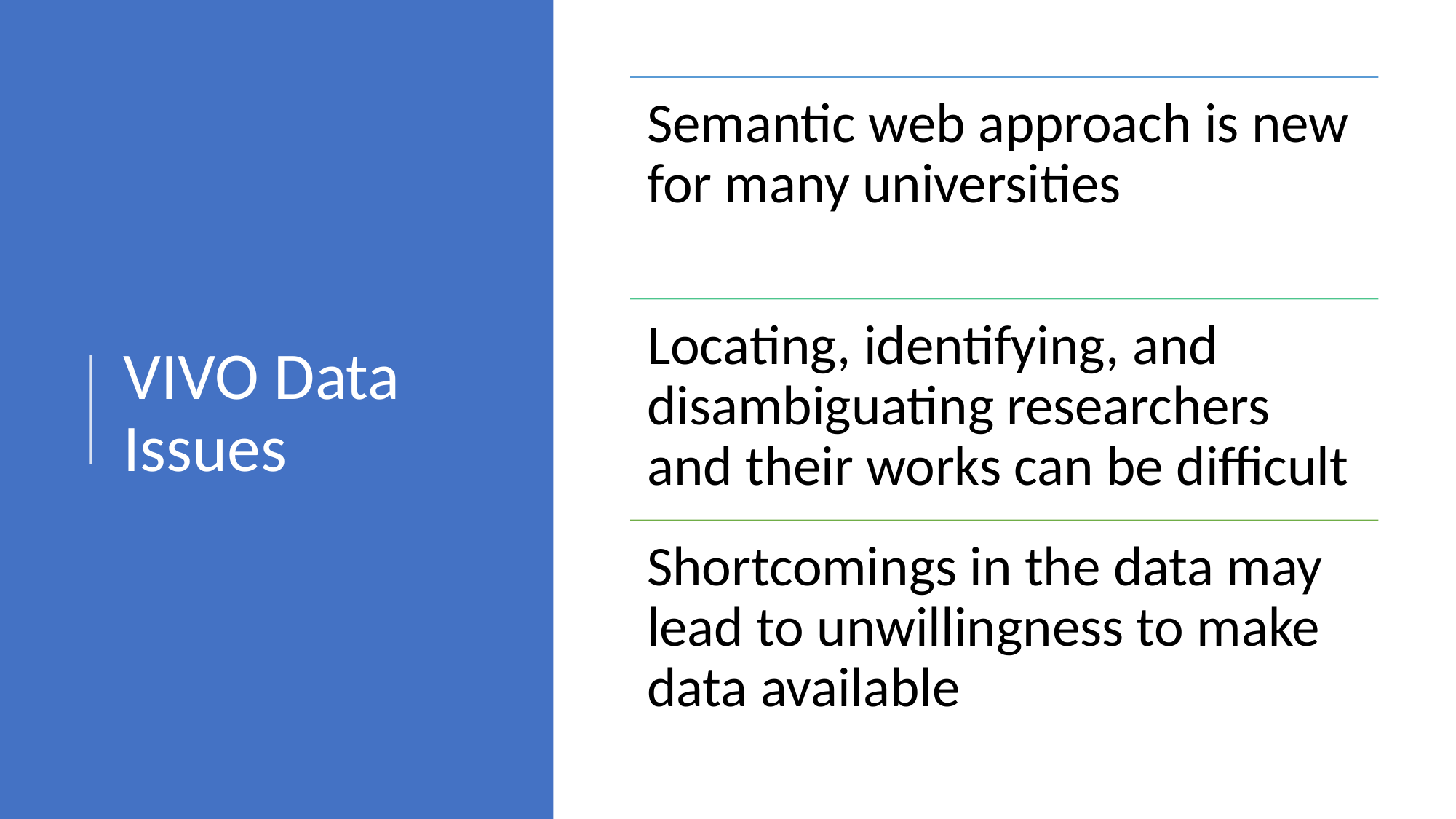

Semantic web approach is new for many universities
Locating, identifying, and disambiguating researchers and their works can be difficult
Shortcomings in the data may lead to unwillingness to make data available
# VIVO Data Issues